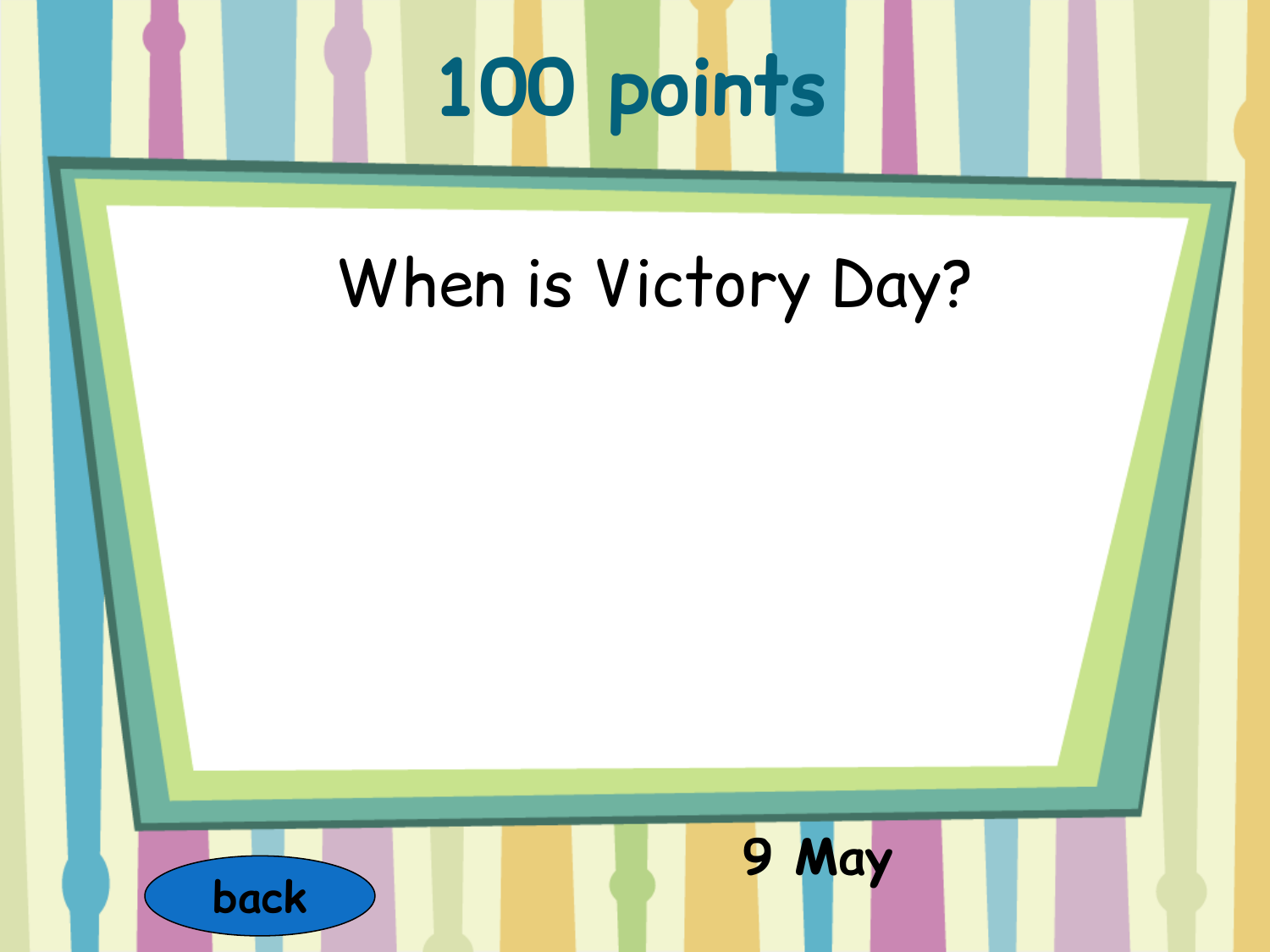

100 points
When is Victory Day?
9 May
back